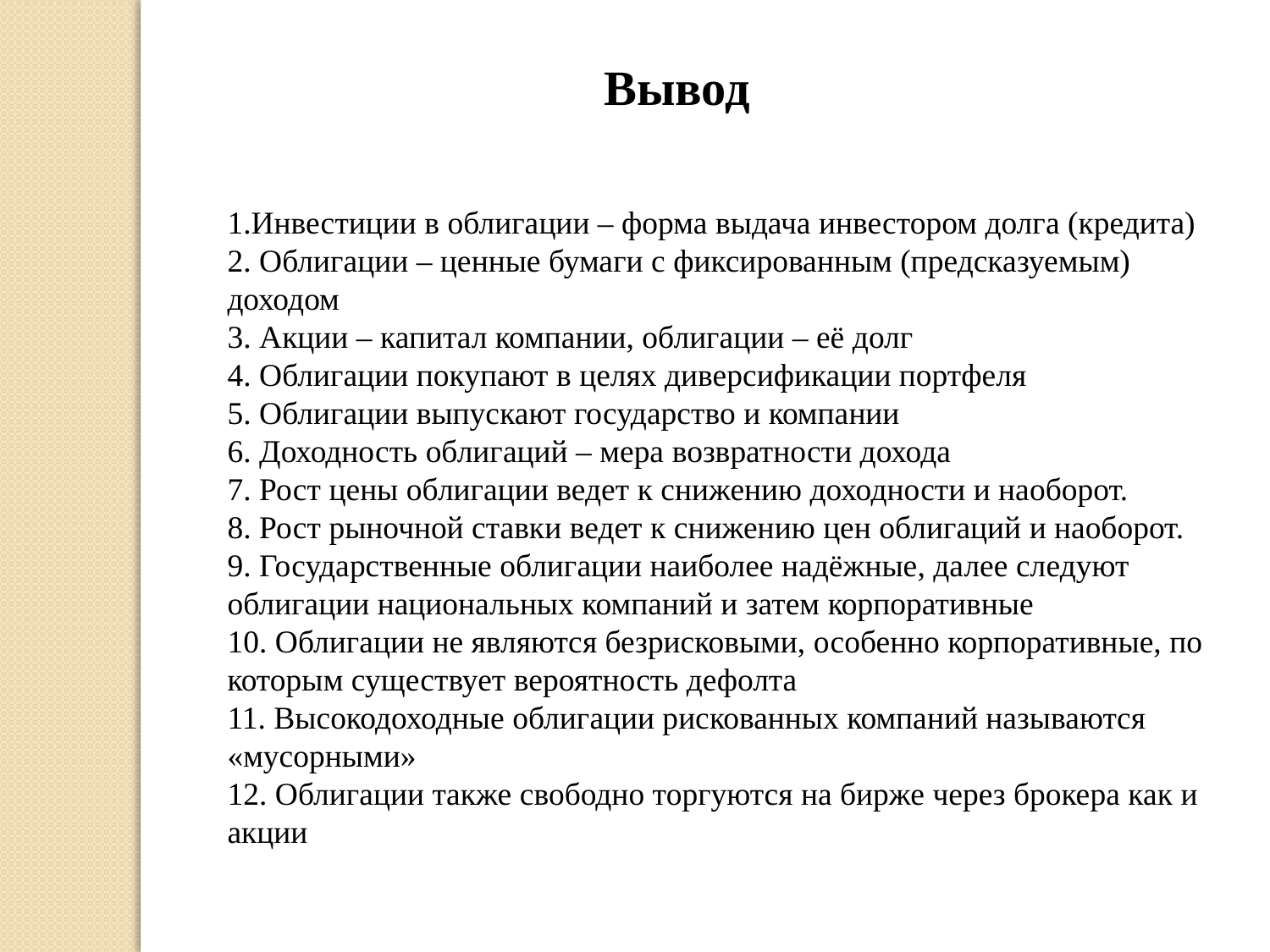

Вывод
1.Инвестиции в облигации – форма выдача инвестором долга (кредита)
2. Облигации – ценные бумаги с фиксированным (предсказуемым) доходом
3. Акции – капитал компании, облигации – её долг
4. Облигации покупают в целях диверсификации портфеля
5. Облигации выпускают государство и компании
6. Доходность облигаций – мера возвратности дохода
7. Рост цены облигации ведет к снижению доходности и наоборот.
8. Рост рыночной ставки ведет к снижению цен облигаций и наоборот.
9. Государственные облигации наиболее надёжные, далее следуют облигации национальных компаний и затем корпоративные
10. Облигации не являются безрисковыми, особенно корпоративные, по которым существует вероятность дефолта
11. Высокодоходные облигации рискованных компаний называются «мусорными»
12. Облигации также свободно торгуются на бирже через брокера как и акции